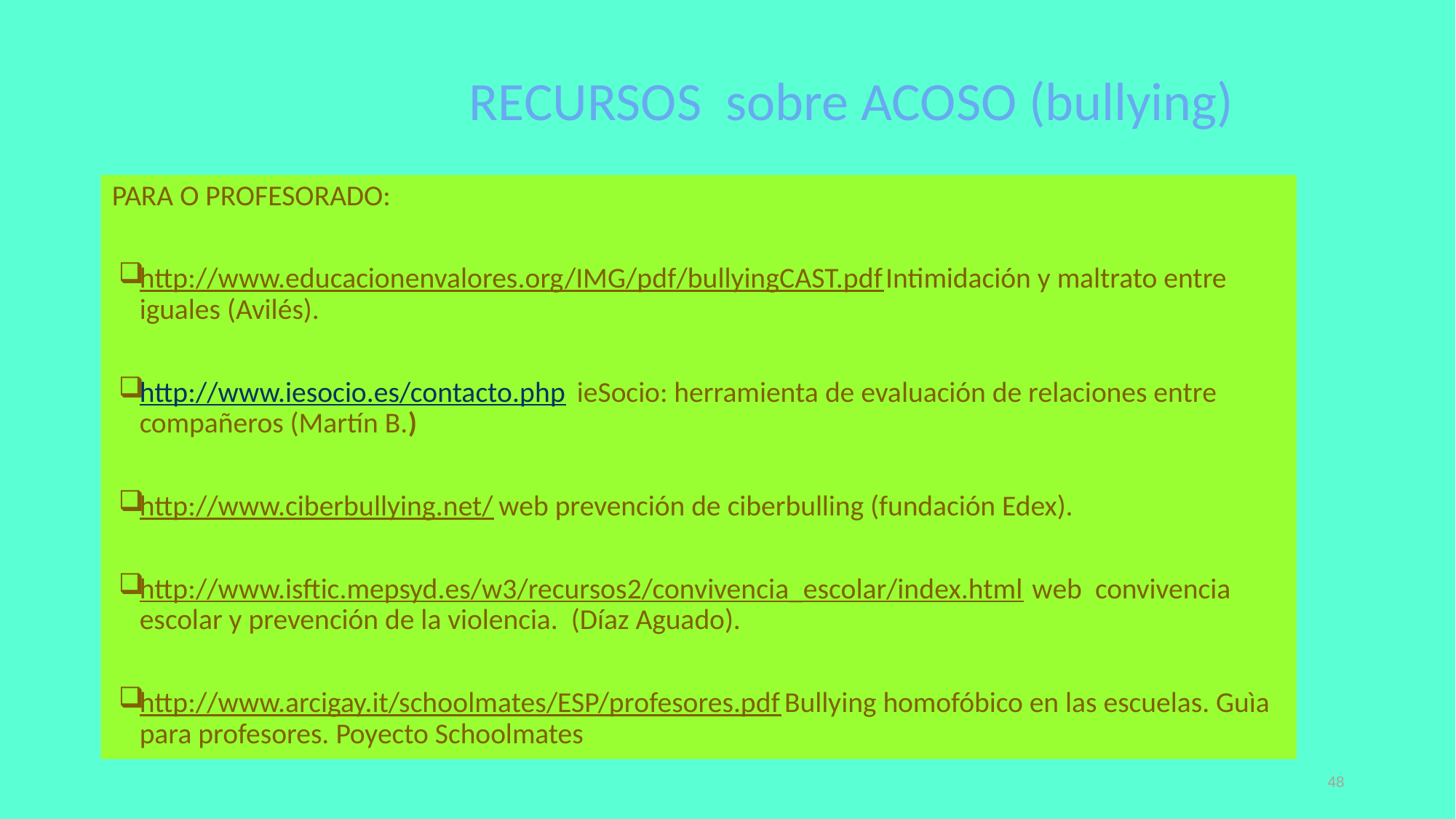

RECURSOS  sobre ACOSO (bullying)
PARA O PROFESORADO:

http://www.educacionenvalores.org/IMG/pdf/bullyingCAST.pdf Intimidación y maltrato entre iguales (Avilés).

http://www.iesocio.es/contacto.php  ieSocio: herramienta de evaluación de relaciones entre compañeros (Martín B.)

http://www.ciberbullying.net/ web prevención de ciberbulling (fundación Edex).

http://www.isftic.mepsyd.es/w3/recursos2/convivencia_escolar/index.html  web  convivencia escolar y prevención de la violencia.  (Díaz Aguado).

http://www.arcigay.it/schoolmates/ESP/profesores.pdf Bullying homofóbico en las escuelas. Guìa para profesores. Poyecto Schoolmates
48